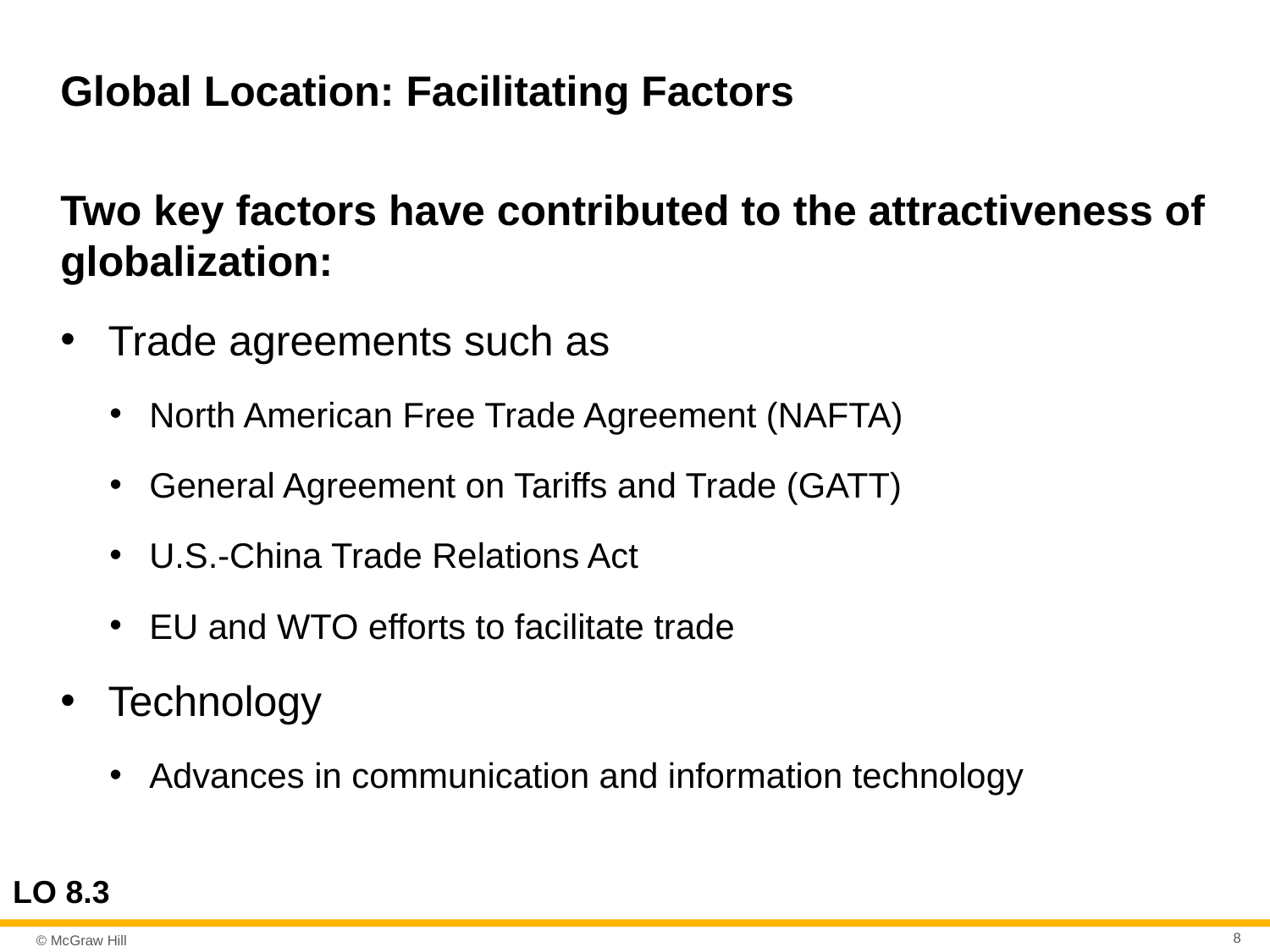

# Global Location: Facilitating Factors
Two key factors have contributed to the attractiveness of globalization:
Trade agreements such as
North American Free Trade Agreement (NAFTA)
General Agreement on Tariffs and Trade (GATT)
U.S.-China Trade Relations Act
EU and WTO efforts to facilitate trade
Technology
Advances in communication and information technology
LO 8.3